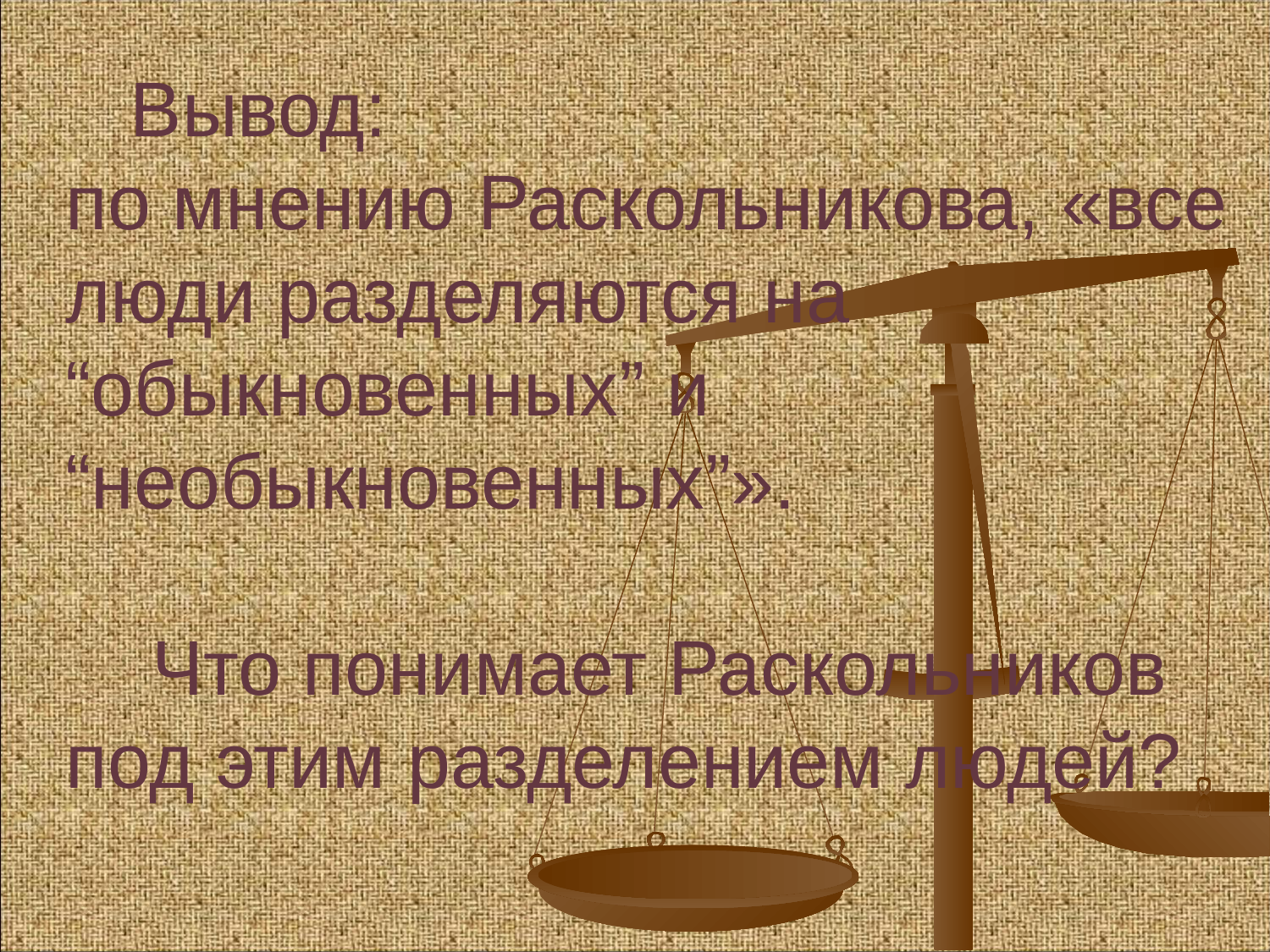

Вывод:
по мнению Раскольникова, «все люди разделяются на “обыкновенных” и “необыкновенных”».
    Что понимает Раскольников под этим разделением людей?